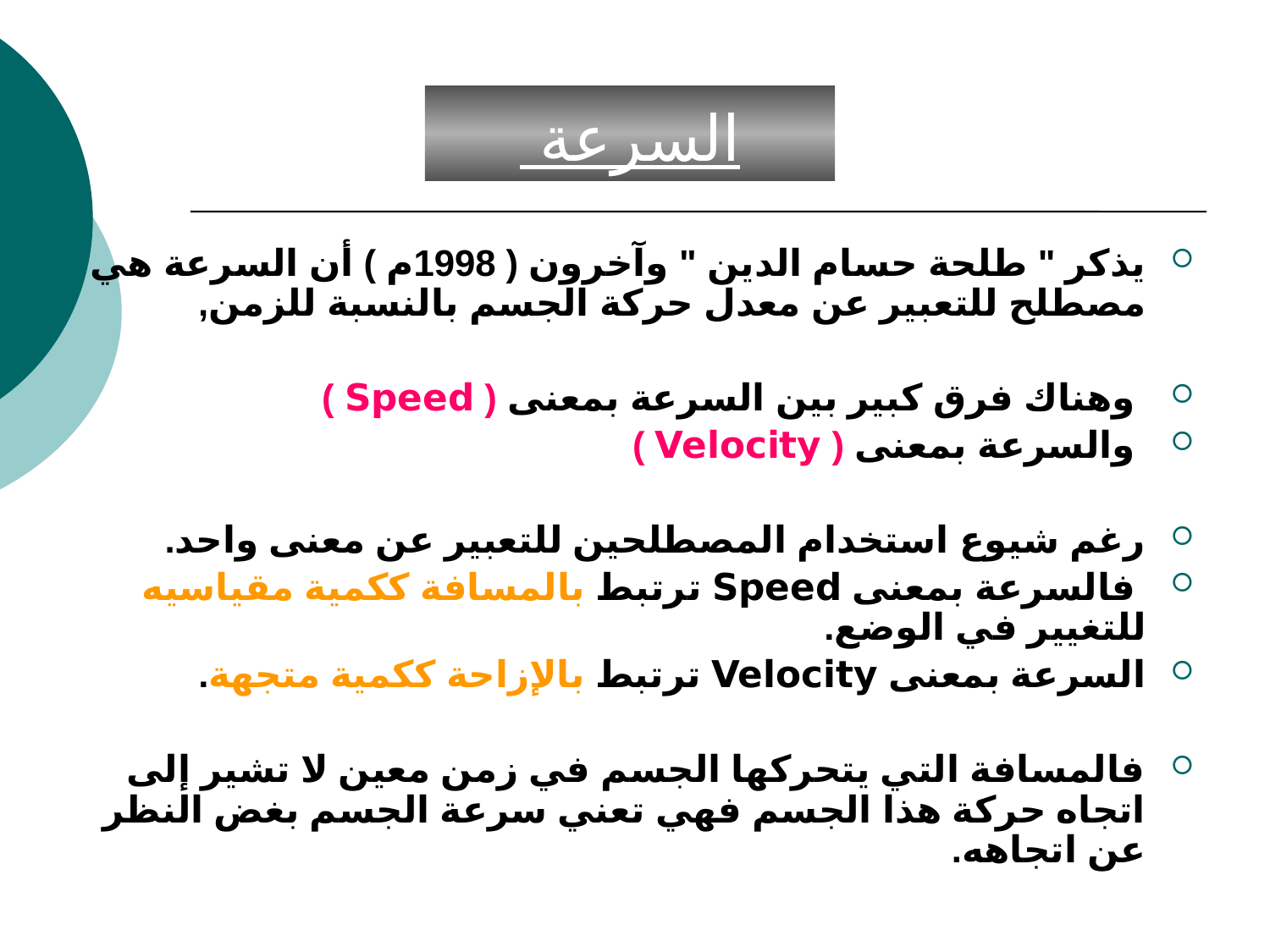

# السرعة

يذكر " طلحة حسام الدين " وآخرون ( 1998م ) أن السرعة هي مصطلح للتعبير عن معدل حركة الجسم بالنسبة للزمن,

 وهناك فرق كبير بين السرعة بمعنى ( Speed )
 والسرعة بمعنى ( Velocity )

رغم شيوع استخدام المصطلحين للتعبير عن معنى واحد.
 فالسرعة بمعنى Speed ترتبط بالمسافة ككمية مقياسيه للتغيير في الوضع.
السرعة بمعنى Velocity ترتبط بالإزاحة ككمية متجهة.

فالمسافة التي يتحركها الجسم في زمن معين لا تشير إلى اتجاه حركة هذا الجسم فهي تعني سرعة الجسم بغض النظر عن اتجاهه.